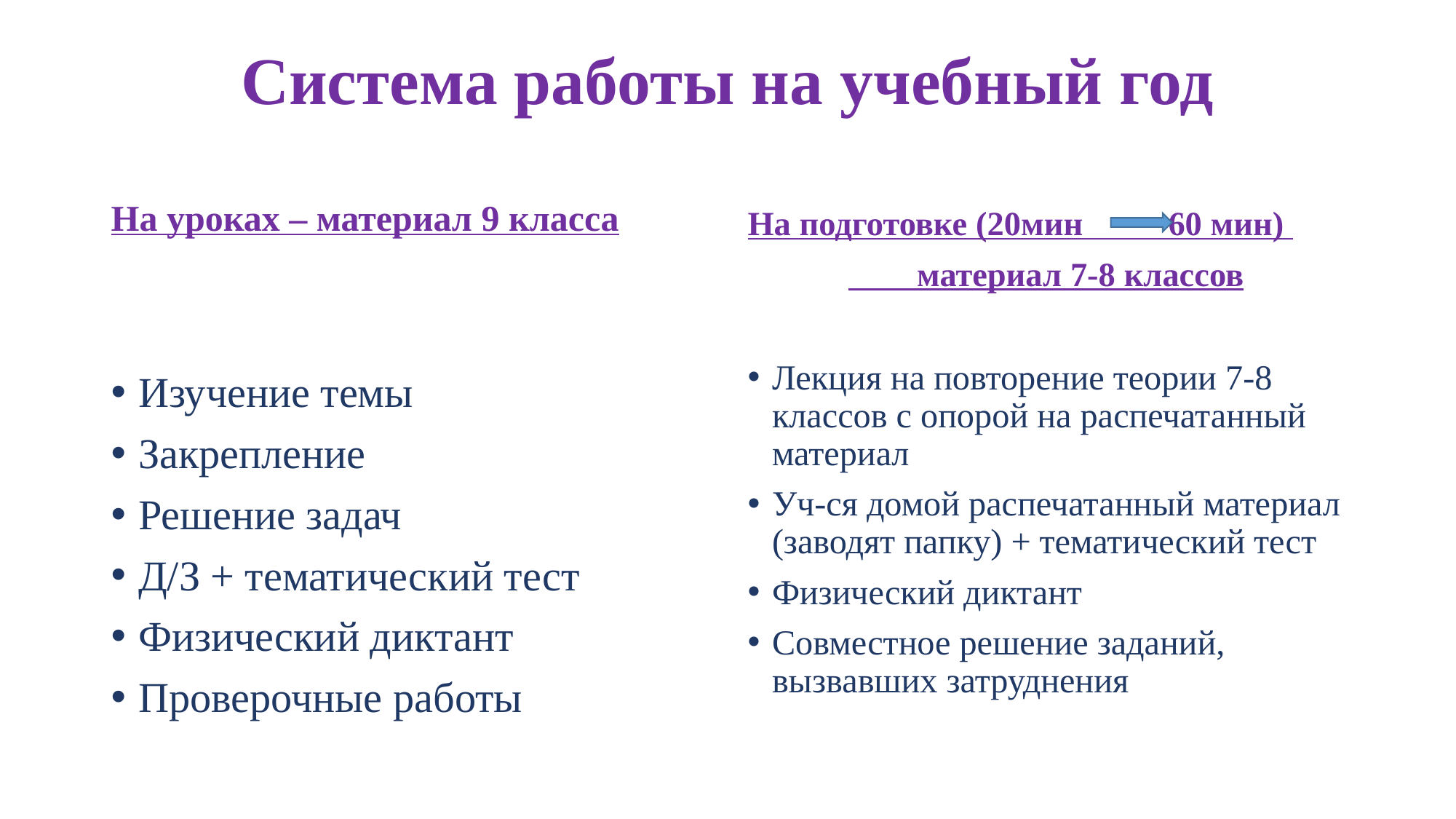

# Система работы на учебный год
На уроках – материал 9 класса

На подготовке (20мин          60 мин)
        материал 7-8 классов

Изучение темы
Закрепление
Решение задач
Д/З + тематический тест
Физический диктант
Проверочные работы

Лекция на повторение теории 7-8 классов с опорой на распечатанный материал
Уч-ся домой распечатанный материал (заводят папку) + тематический тест
Физический диктант
Совместное решение заданий, вызвавших затруднения